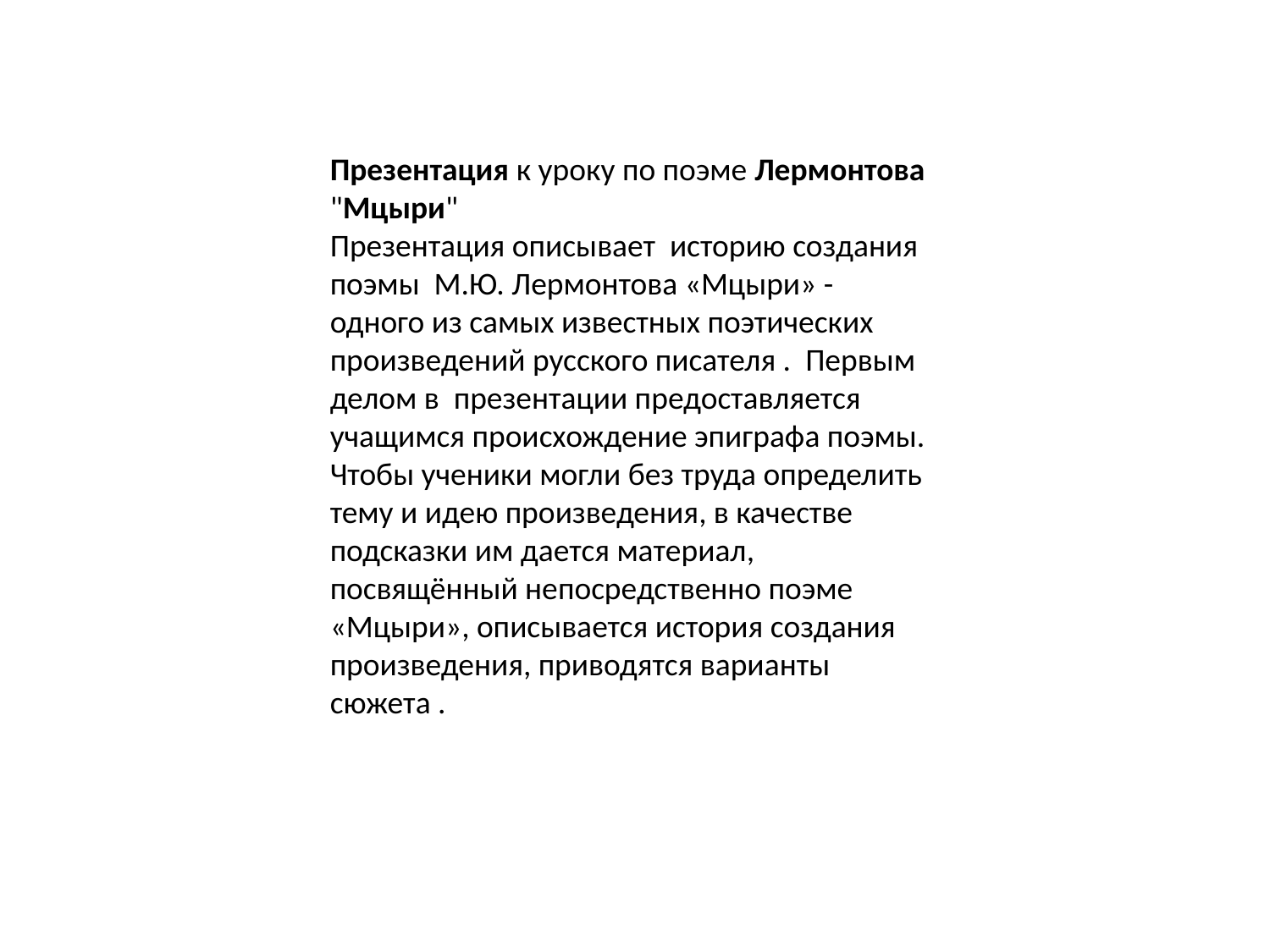

Презентация к уроку по поэме Лермонтова "Мцыри"
Презентация описывает  историю создания поэмы  М.Ю. Лермонтова «Мцыри» -  одного из самых известных поэтических произведений русского писателя .  Первым делом в  презентации предоставляется учащимся происхождение эпиграфа поэмы. Чтобы ученики могли без труда определить тему и идею произведения, в качестве подсказки им дается материал, посвящённый непосредственно поэме «Мцыри», описывается история создания произведения, приводятся варианты  сюжета .